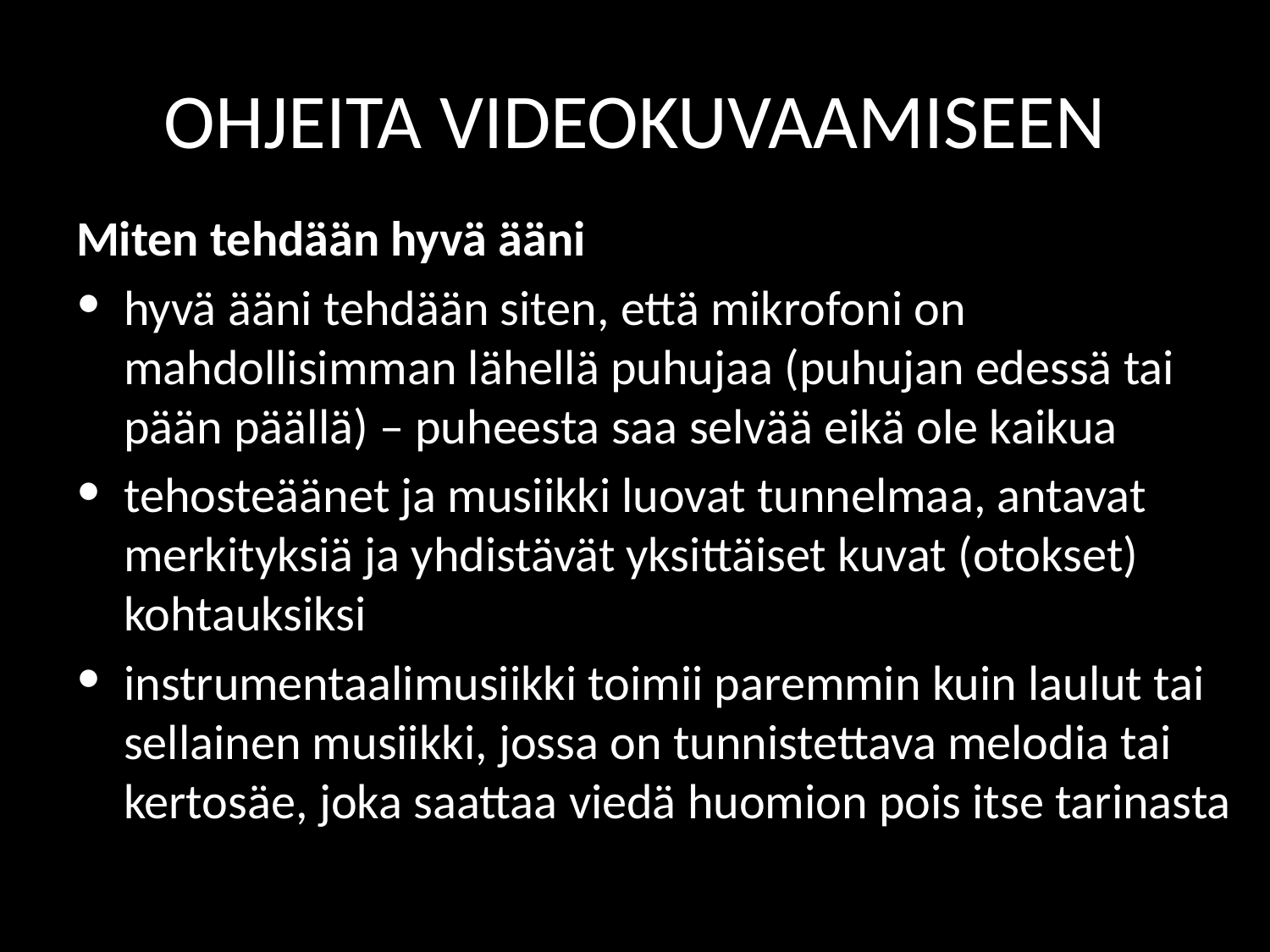

# OHJEITA VIDEOKUVAAMISEEN
Miten tehdään hyvä ääni
hyvä ääni tehdään siten, että mikrofoni on mahdollisimman lähellä puhujaa (puhujan edessä tai pään päällä) – puheesta saa selvää eikä ole kaikua
tehosteäänet ja musiikki luovat tunnelmaa, antavat merkityksiä ja yhdistävät yksittäiset kuvat (otokset) kohtauksiksi
instrumentaalimusiikki toimii paremmin kuin laulut tai sellainen musiikki, jossa on tunnistettava melodia tai kertosäe, joka saattaa viedä huomion pois itse tarinasta